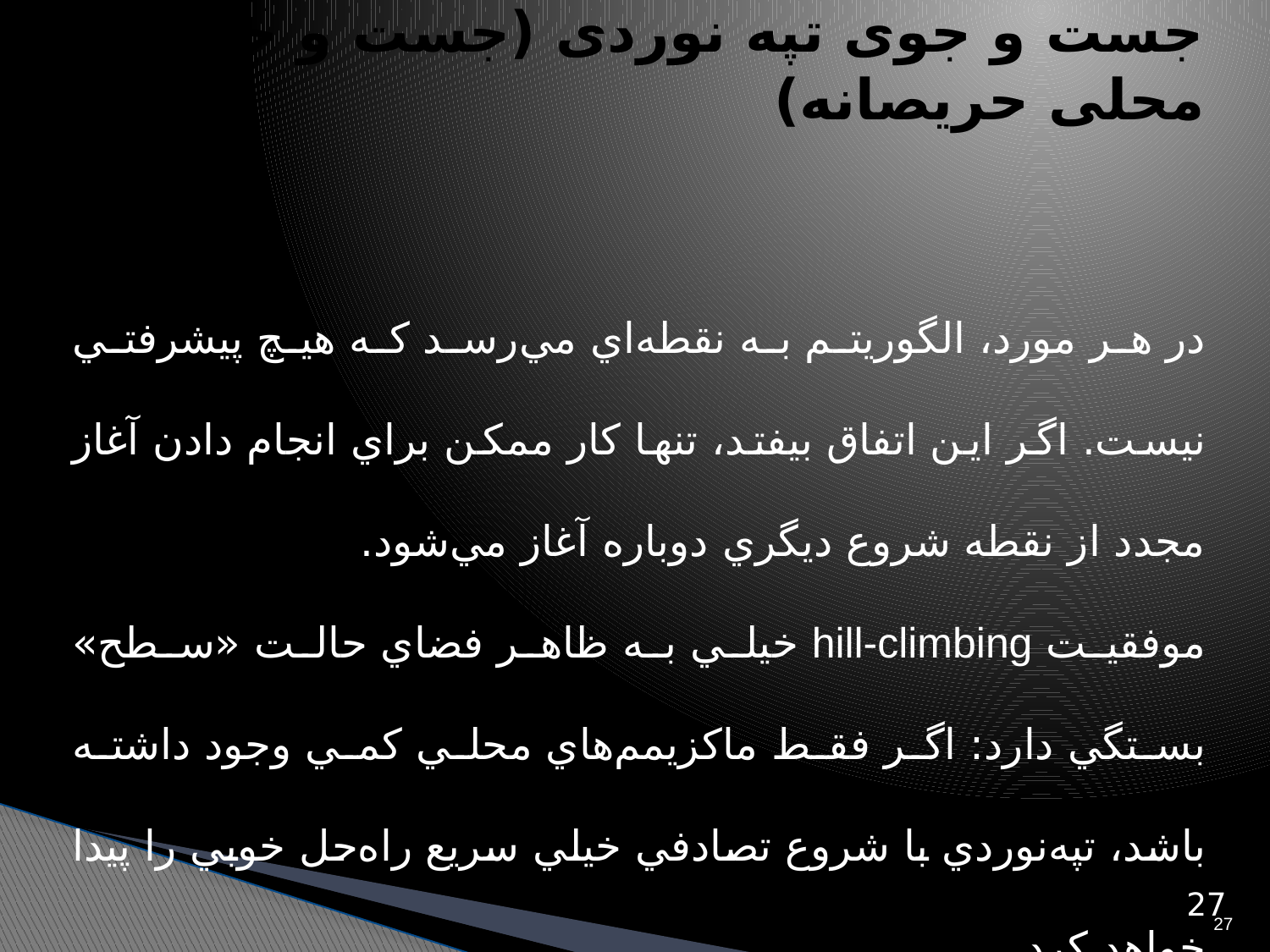

جست و جوی تپه نوردی (جست و جوی محلی حریصانه)
در هر مورد، الگوريتم به نقطه‌اي مي‌رسد که هيچ پيشرفتي نيست. اگر اين اتفاق بيفتد، تنها کار ممکن براي انجام دادن آغاز مجدد از نقطه شروع ديگري دوباره آغاز مي‌شود.
موفقيت hill-climbing خيلي به ظاهر فضاي حالت «سطح» بستگي دارد: اگر فقط ماکزيمم‌هاي محلي کمي وجود داشته باشد، تپه‌نوردي با شروع تصادفي خيلي سريع راه‌حل خوبي را پيدا خواهد کرد.
27